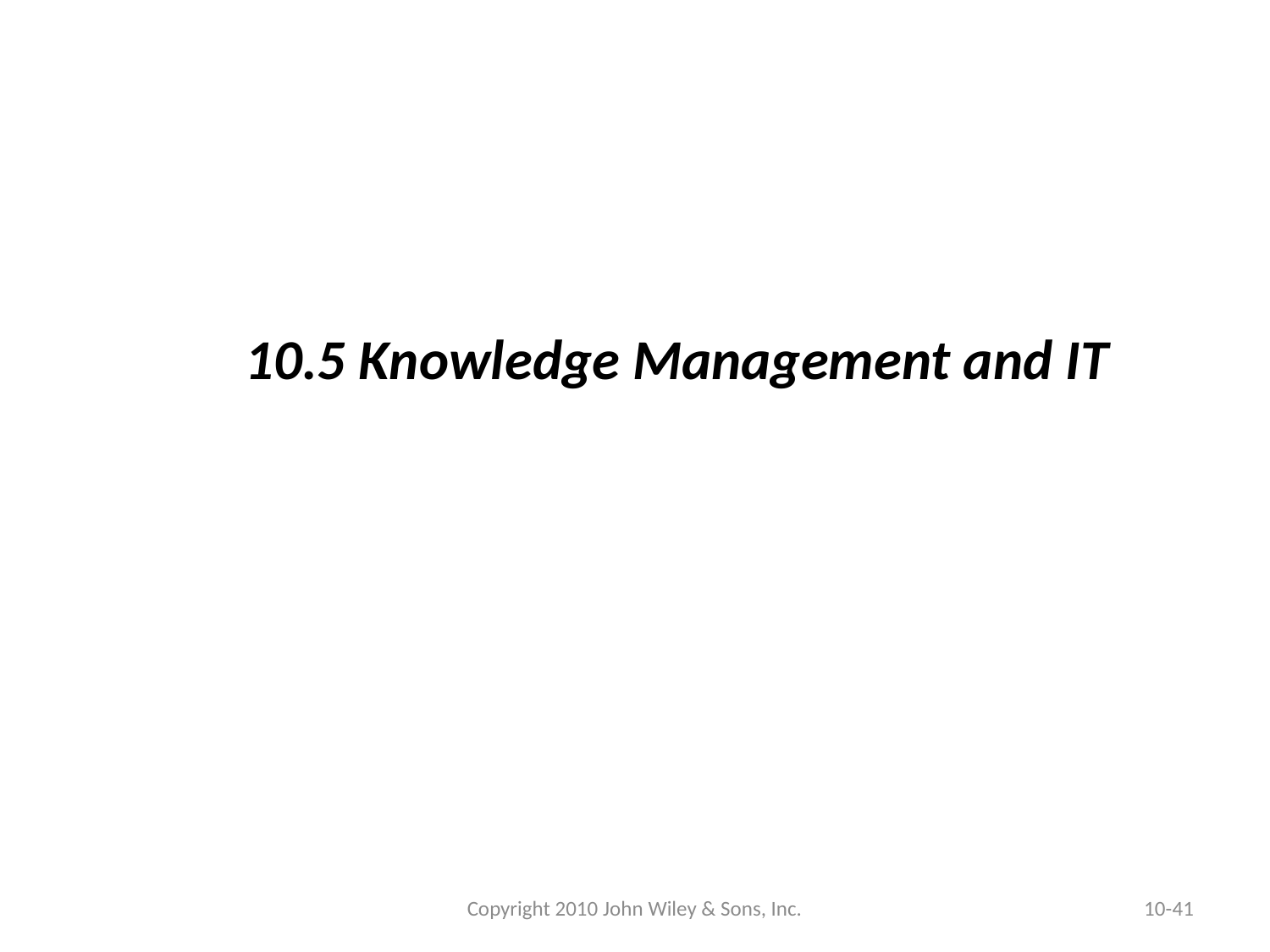

10.5 Knowledge Management and IT
Copyright 2010 John Wiley & Sons, Inc.
10-41